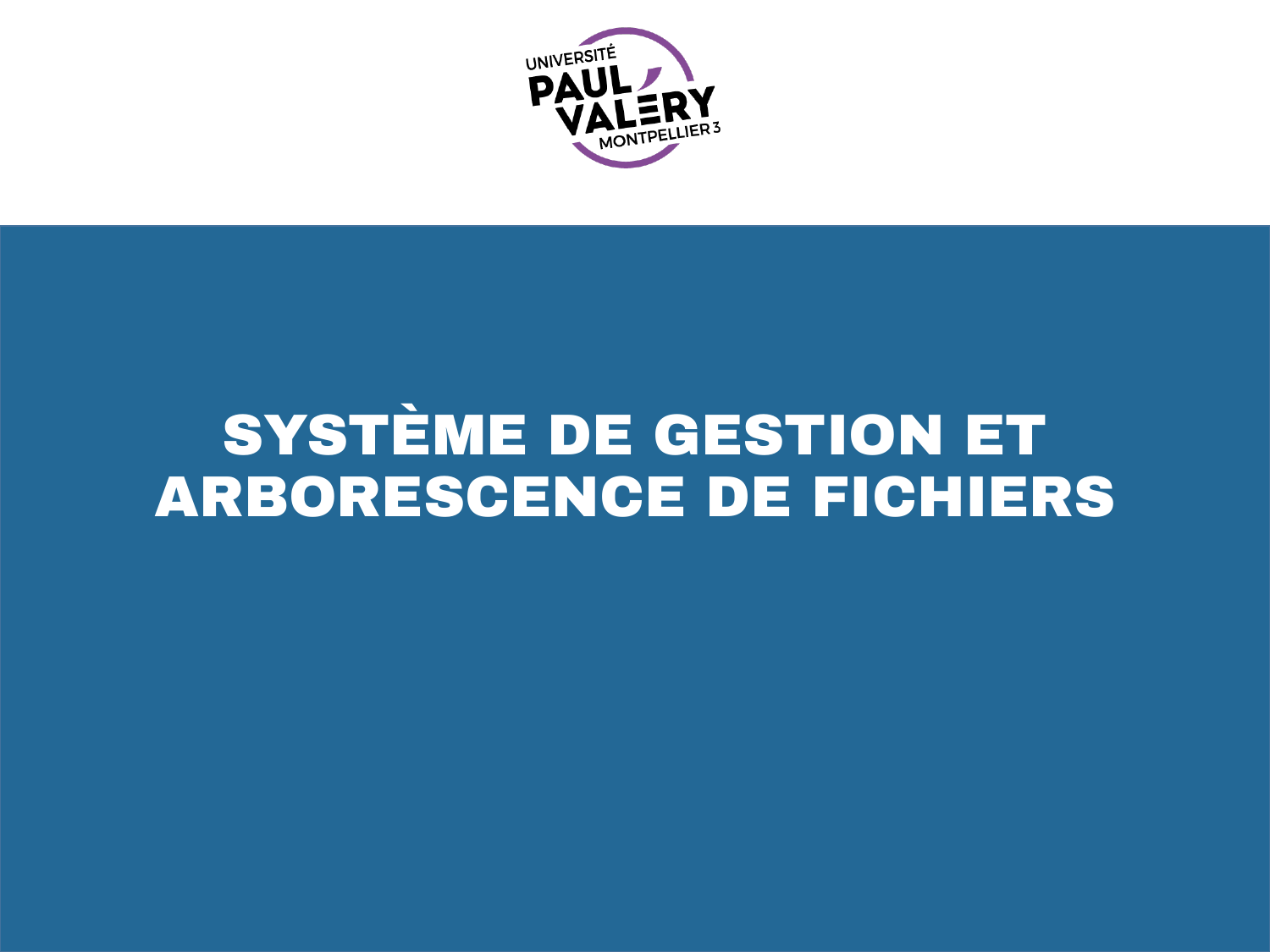

# Système de gestion et arborescence de fichiers